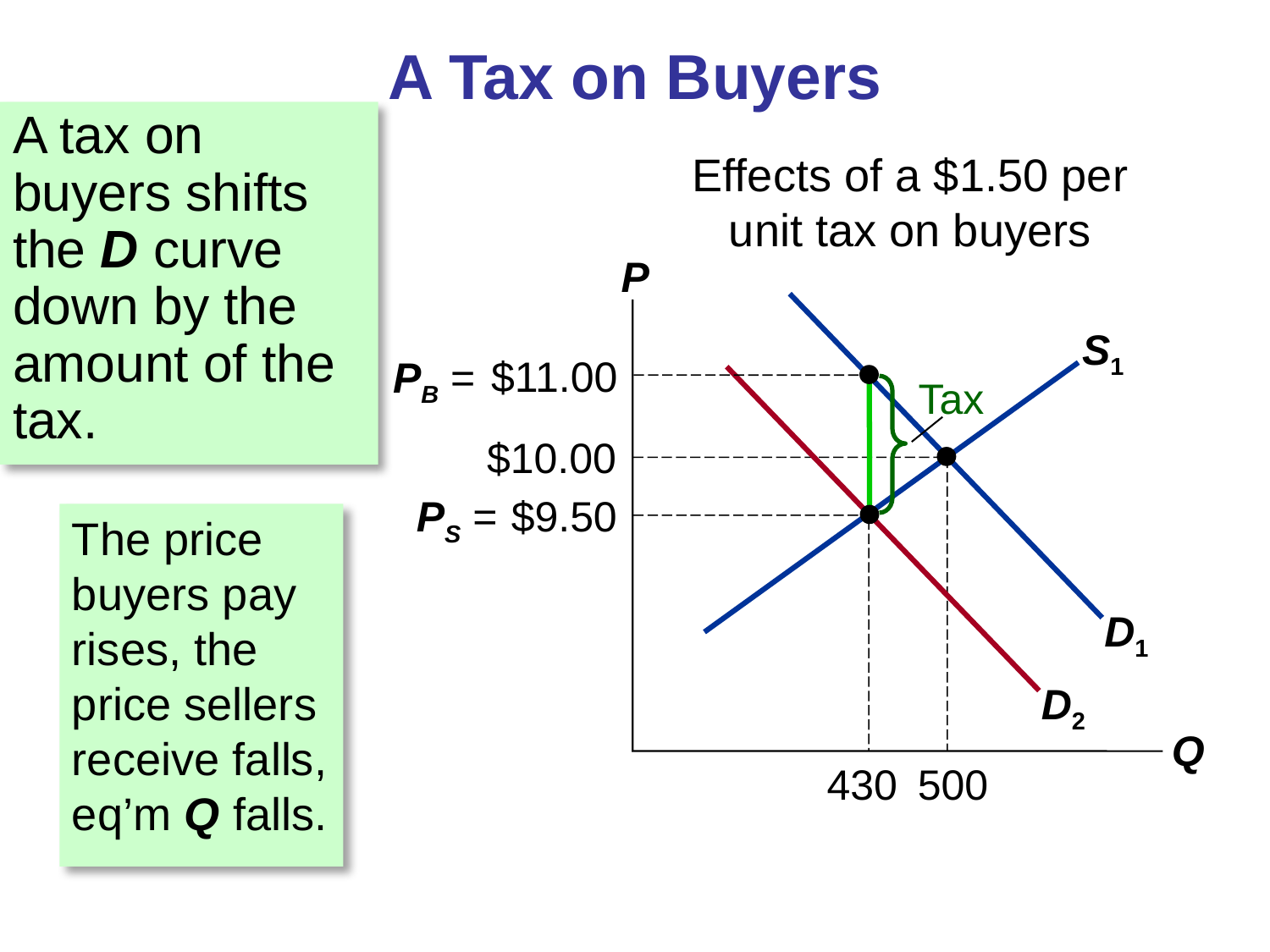

# A Tax on Buyers
A tax on buyers shifts the D curve down by the amount of the tax.
Effects of a $1.50 per unit tax on buyers
P

Q

D1
S1

PB =
$11.00

Tax

D2

430
$10.00

500
PS =
$9.50

The price buyers pay rises, the price sellers receive falls, eq’m Q falls.